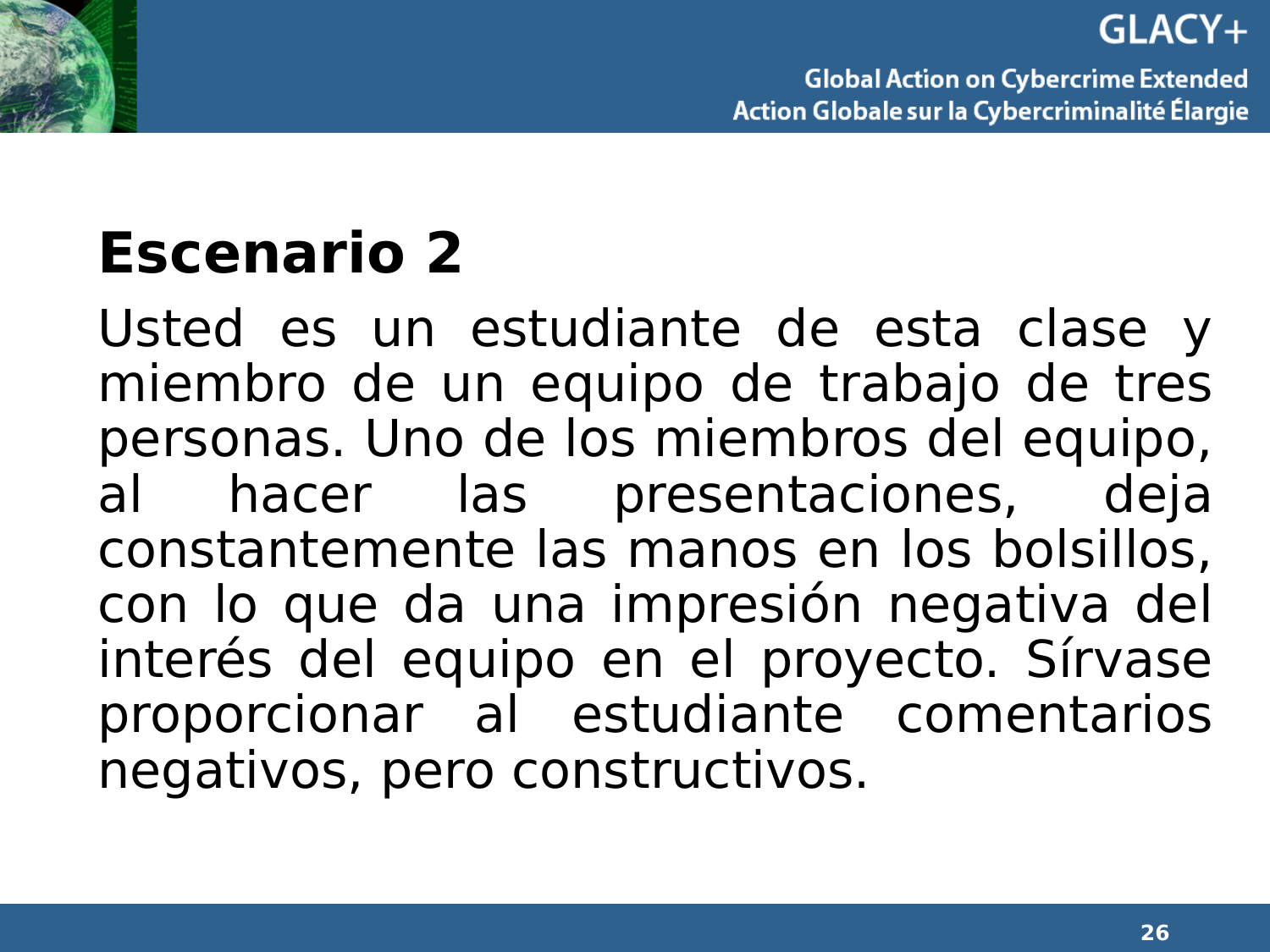

Escenario 2
Usted es un estudiante de esta clase y miembro de un equipo de trabajo de tres personas. Uno de los miembros del equipo, al hacer las presentaciones, deja constantemente las manos en los bolsillos, con lo que da una impresión negativa del interés del equipo en el proyecto. Sírvase proporcionar al estudiante comentarios negativos, pero constructivos.
26